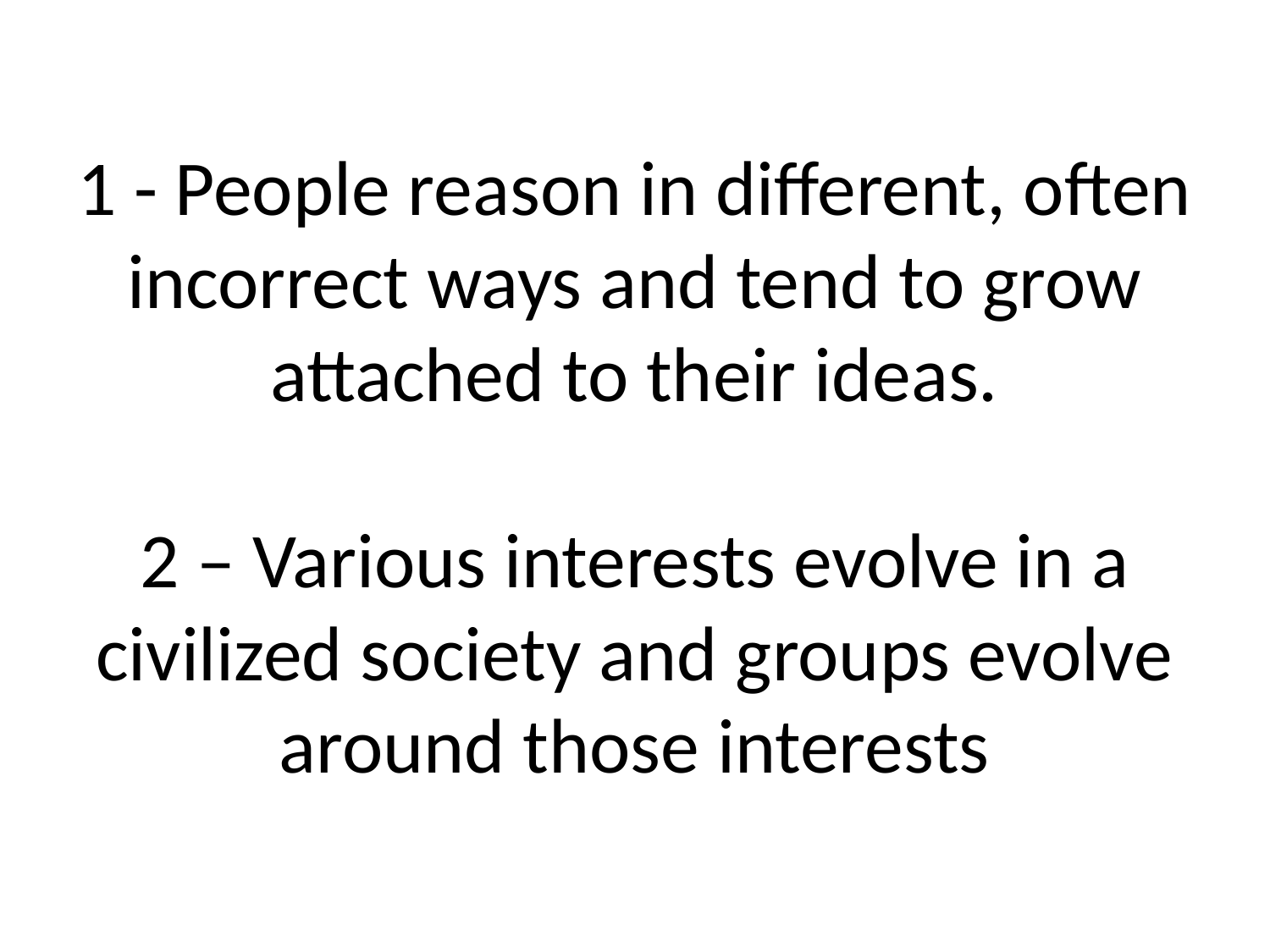

# 1 - People reason in different, often incorrect ways and tend to grow attached to their ideas. 2 – Various interests evolve in a civilized society and groups evolve around those interests